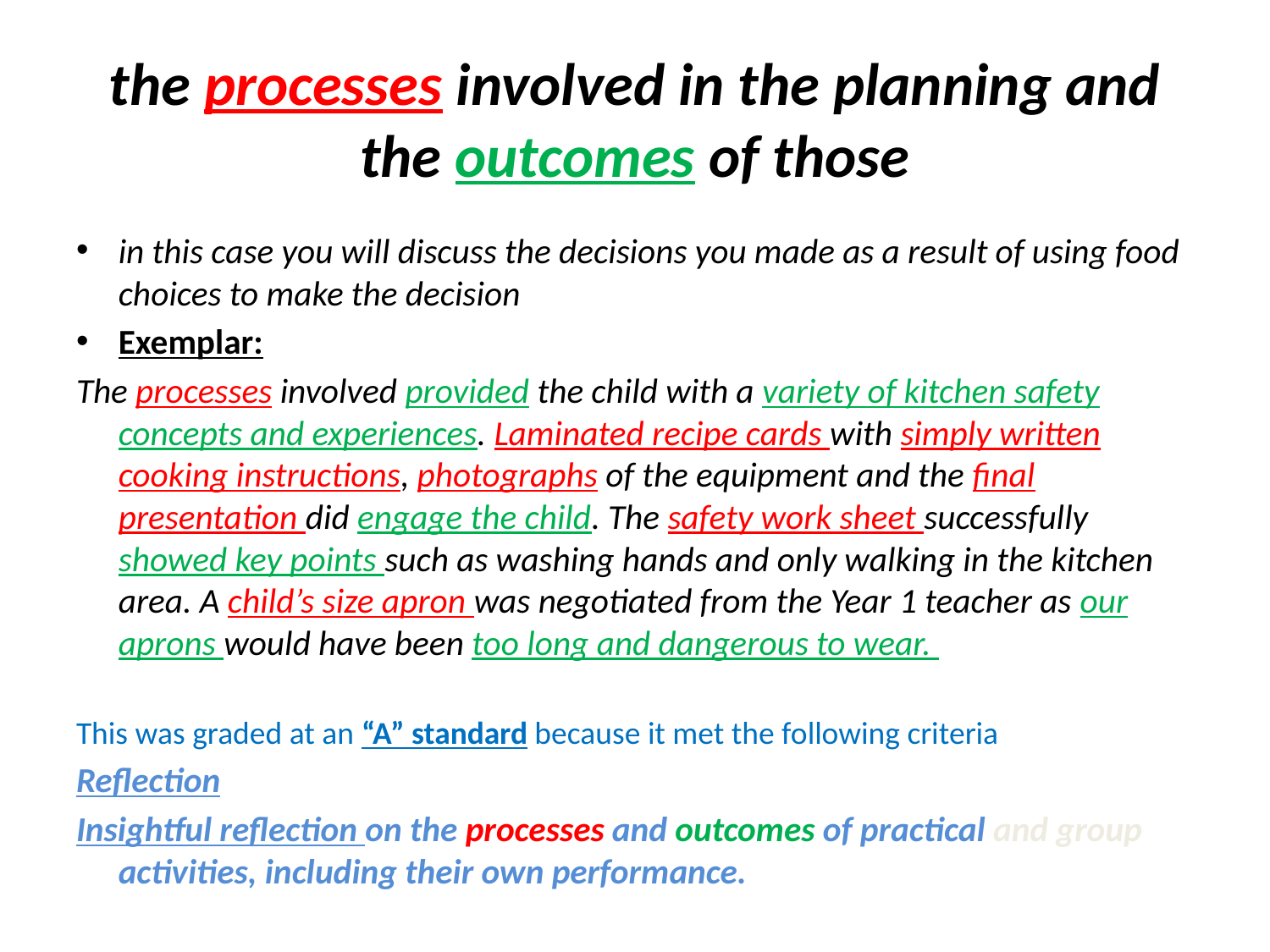

# the processes involved in the planning and the outcomes of those
in this case you will discuss the decisions you made as a result of using food choices to make the decision
Exemplar:
The processes involved provided the child with a variety of kitchen safety concepts and experiences. Laminated recipe cards with simply written cooking instructions, photographs of the equipment and the final presentation did engage the child. The safety work sheet successfully showed key points such as washing hands and only walking in the kitchen area. A child’s size apron was negotiated from the Year 1 teacher as our aprons would have been too long and dangerous to wear.

This was graded at an “A” standard because it met the following criteria
Reflection
Insightful reflection on the processes and outcomes of practical and group activities, including their own performance.